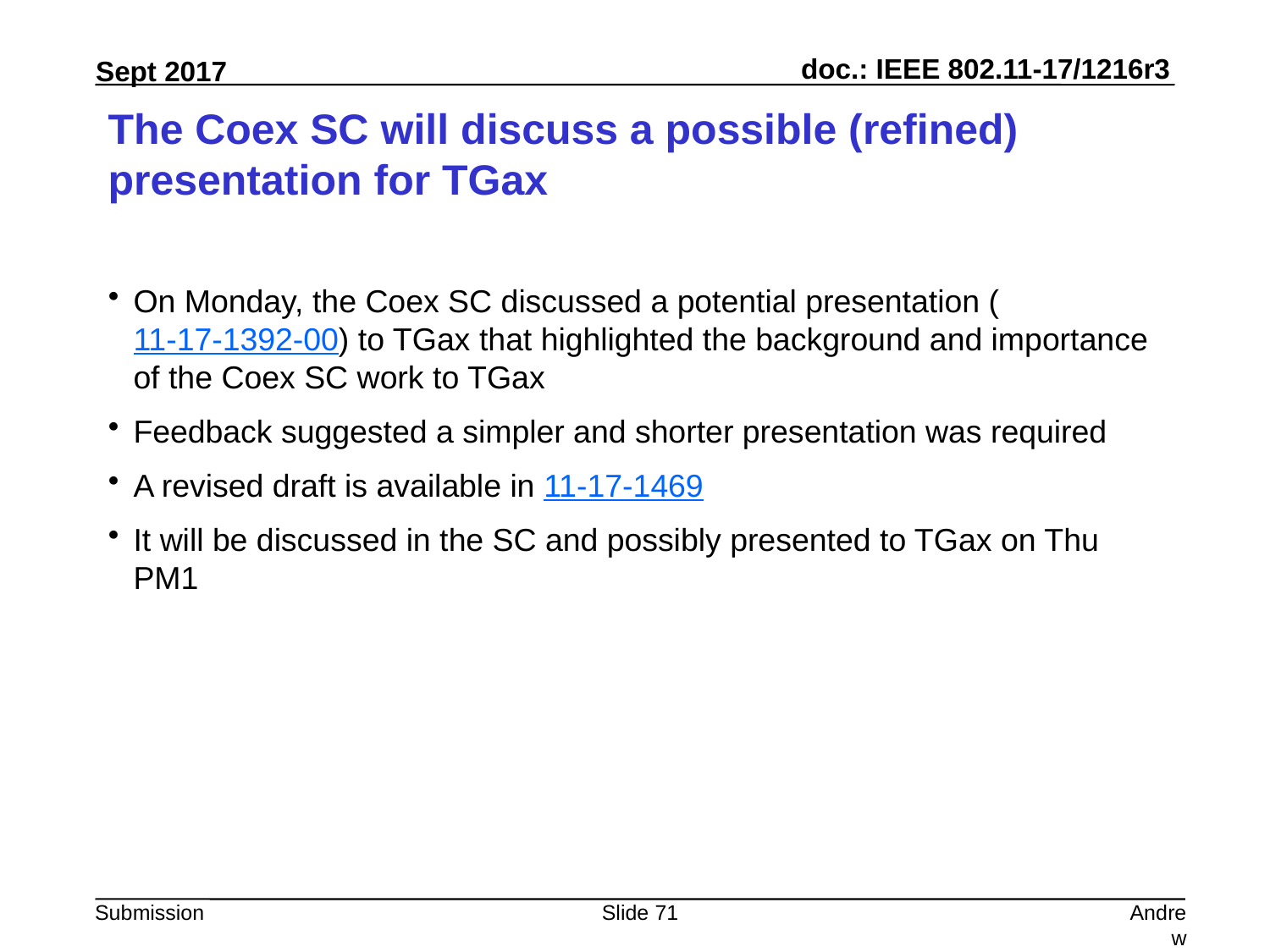

# The Coex SC will discuss a possible (refined) presentation for TGax
On Monday, the Coex SC discussed a potential presentation (11-17-1392-00) to TGax that highlighted the background and importance of the Coex SC work to TGax
Feedback suggested a simpler and shorter presentation was required
A revised draft is available in 11-17-1469
It will be discussed in the SC and possibly presented to TGax on Thu PM1
Slide 71
Andrew Myles, Cisco